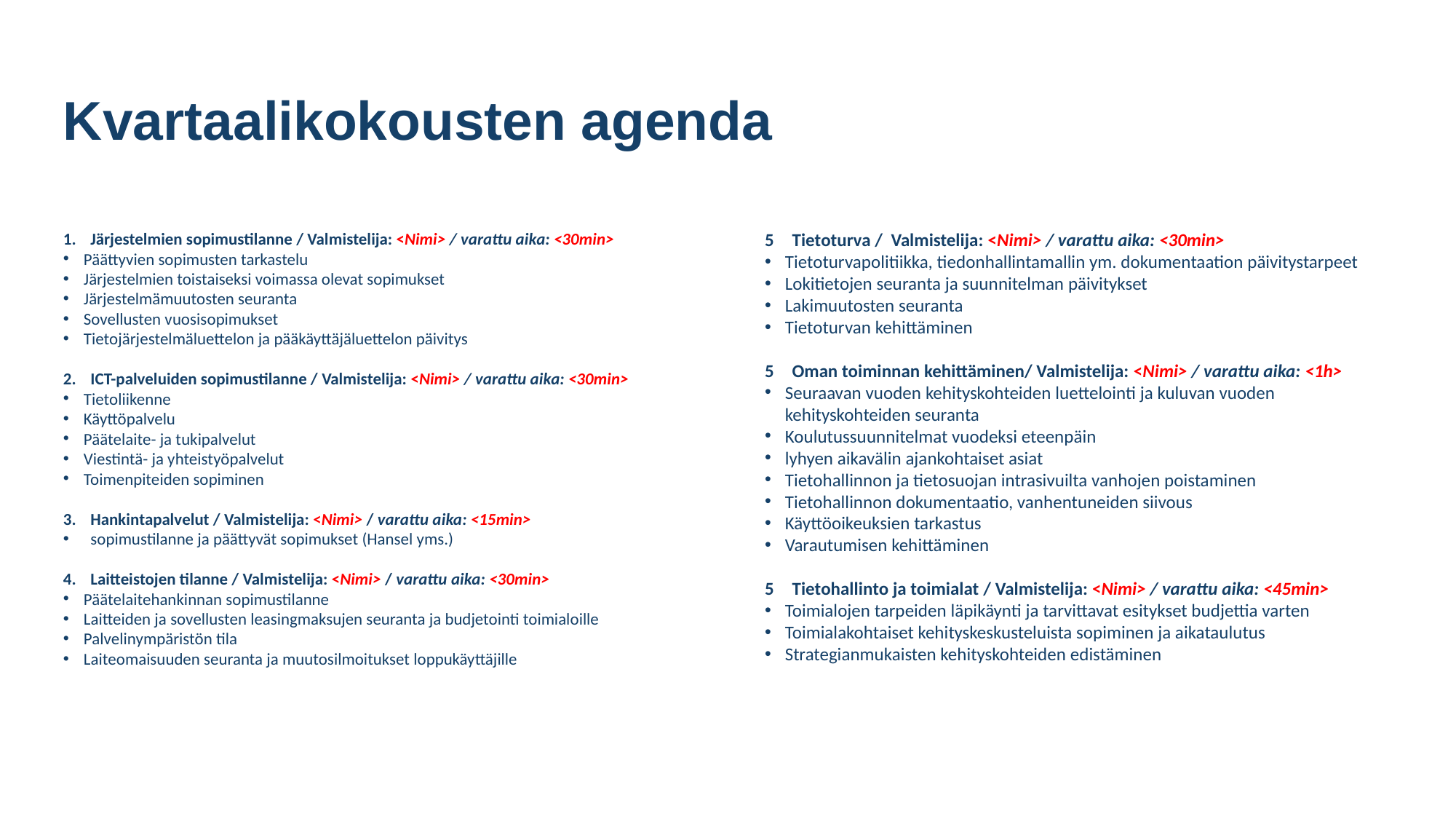

# Kvartaalikokousten agenda
Järjestelmien sopimustilanne / Valmistelija: <Nimi> / varattu aika: <30min>
Päättyvien sopimusten tarkastelu
Järjestelmien toistaiseksi voimassa olevat sopimukset
Järjestelmämuutosten seuranta
Sovellusten vuosisopimukset
Tietojärjestelmäluettelon ja pääkäyttäjäluettelon päivitys

ICT-palveluiden sopimustilanne / Valmistelija: <Nimi> / varattu aika: <30min>
Tietoliikenne
Käyttöpalvelu
Päätelaite- ja tukipalvelut
Viestintä- ja yhteistyöpalvelut
Toimenpiteiden sopiminen

Hankintapalvelut / Valmistelija: <Nimi> / varattu aika: <15min>
sopimustilanne ja päättyvät sopimukset (Hansel yms.)

Laitteistojen tilanne / Valmistelija: <Nimi> / varattu aika: <30min>
Päätelaitehankinnan sopimustilanne
Laitteiden ja sovellusten leasingmaksujen seuranta ja budjetointi toimialoille
Palvelinympäristön tila
Laiteomaisuuden seuranta ja muutosilmoitukset loppukäyttäjille

Tietoturva /  Valmistelija: <Nimi> / varattu aika: <30min>
Tietoturvapolitiikka, tiedonhallintamallin ym. dokumentaation päivitystarpeet
Lokitietojen seuranta ja suunnitelman päivitykset
Lakimuutosten seuranta
Tietoturvan kehittäminen

Oman toiminnan kehittäminen/ Valmistelija: <Nimi> / varattu aika: <1h>
Seuraavan vuoden kehityskohteiden luettelointi ja kuluvan vuoden kehityskohteiden seuranta
Koulutussuunnitelmat vuodeksi eteenpäin
lyhyen aikavälin ajankohtaiset asiat
Tietohallinnon ja tietosuojan intrasivuilta vanhojen poistaminen
Tietohallinnon dokumentaatio, vanhentuneiden siivous
Käyttöoikeuksien tarkastus
Varautumisen kehittäminen

Tietohallinto ja toimialat / Valmistelija: <Nimi> / varattu aika: <45min>
Toimialojen tarpeiden läpikäynti ja tarvittavat esitykset budjettia varten
Toimialakohtaiset kehityskeskusteluista sopiminen ja aikataulutus
Strategianmukaisten kehityskohteiden edistäminen